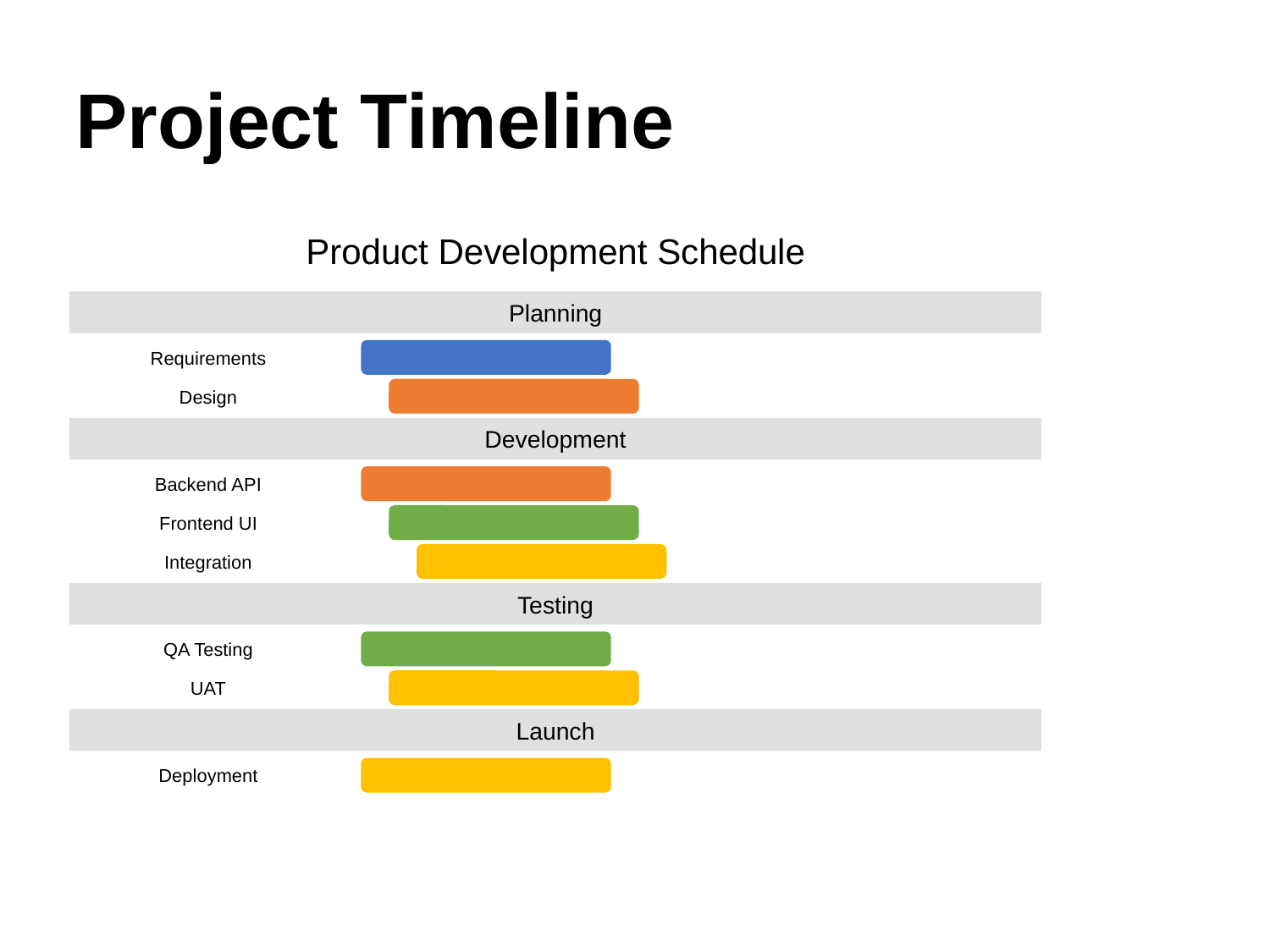

Project Timeline
Product Development Schedule
Planning
Requirements

Design

Development
Backend API

Frontend UI

Integration

Testing
QA Testing

UAT

Launch
Deployment